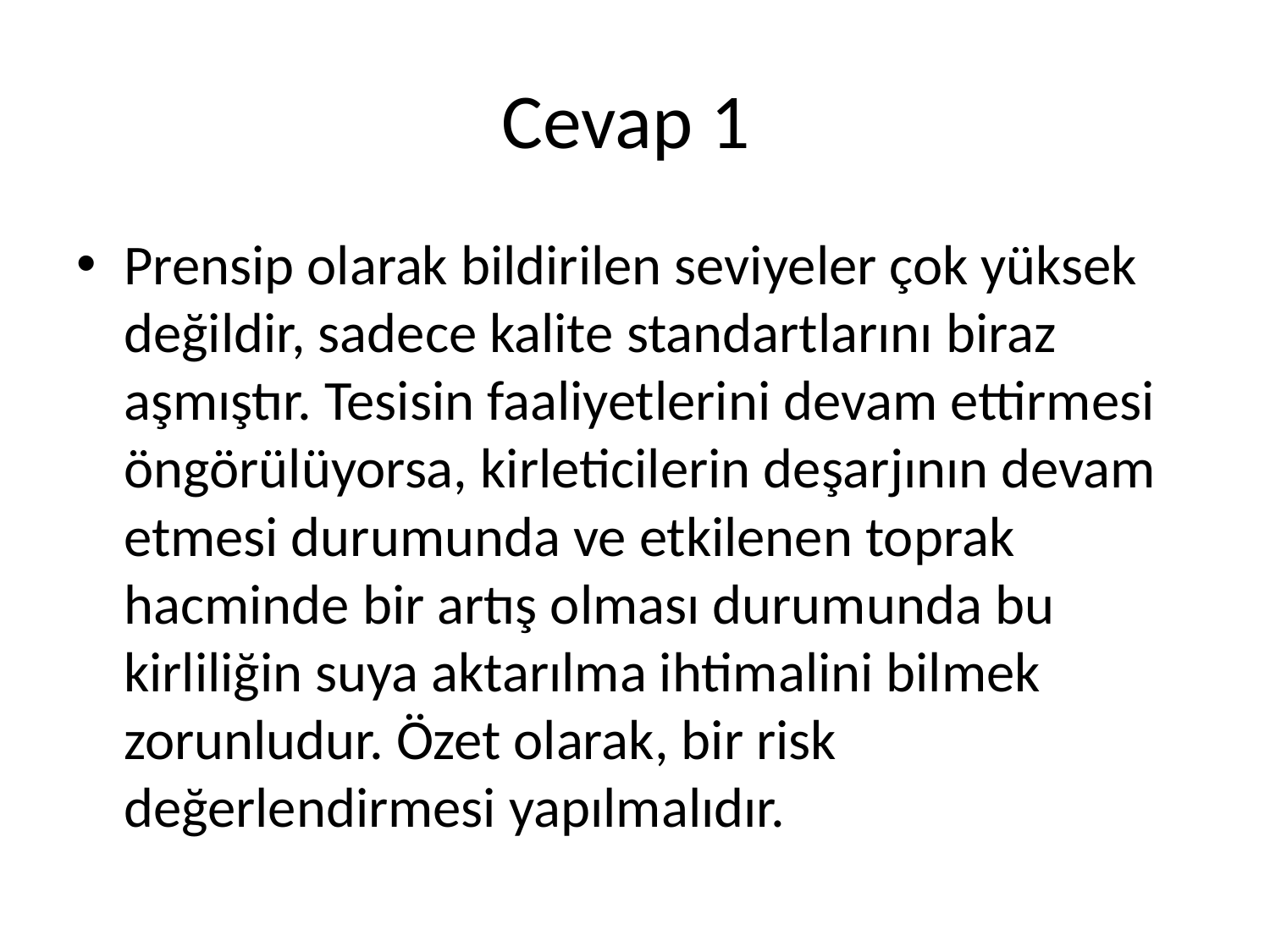

# Cevap 1
Prensip olarak bildirilen seviyeler çok yüksek değildir, sadece kalite standartlarını biraz  aşmıştır. Tesisin faaliyetlerini devam ettirmesi öngörülüyorsa, kirleticilerin deşarjının devam etmesi durumunda ve etkilenen toprak hacminde bir artış olması durumunda bu kirliliğin suya aktarılma ihtimalini bilmek zorunludur. Özet olarak, bir risk değerlendirmesi yapılmalıdır.